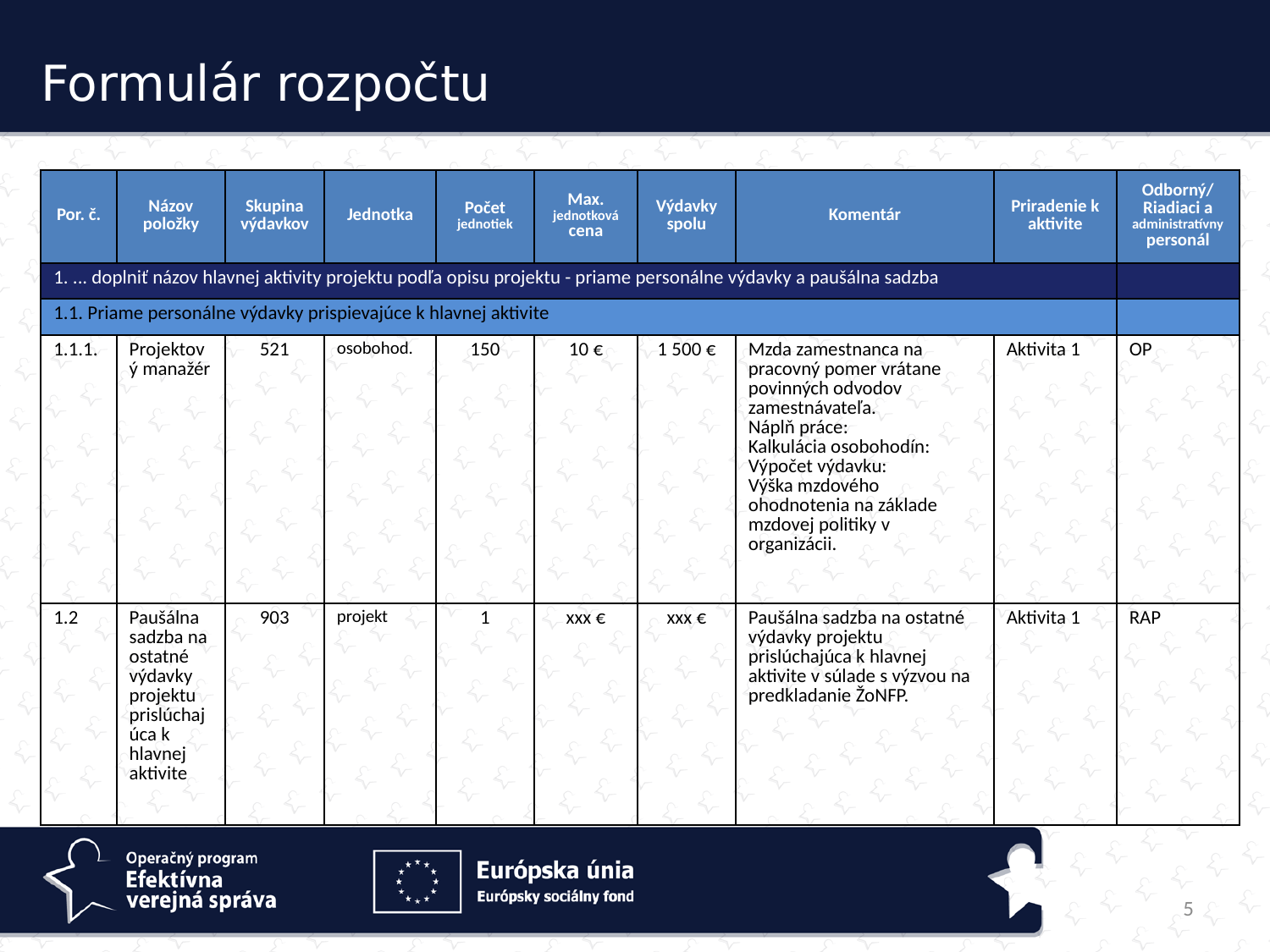

Formulár rozpočtu

| Por. č. | Názov položky | Skupina výdavkov | Jednotka | Počet jednotiek | Max. jednotková cena | Výdavky spolu | Komentár | Priradenie k aktivite | Odborný/ Riadiaci a administratívny personál |
| --- | --- | --- | --- | --- | --- | --- | --- | --- | --- |
| 1. ... doplniť názov hlavnej aktivity projektu podľa opisu projektu - priame personálne výdavky a paušálna sadzba |  |  |  |  |  |  |  |  |  |
| 1.1. Priame personálne výdavky prispievajúce k hlavnej aktivite |  |  |  |  |  |  |  |  |  |
| 1.1.1. | Projektový manažér | 521 | osobohod. | 150 | 10 € | 1 500 € | Mzda zamestnanca na pracovný pomer vrátane povinných odvodov zamestnávateľa. Náplň práce: Kalkulácia osobohodín: Výpočet výdavku: Výška mzdového ohodnotenia na základe mzdovej politiky v organizácii. | Aktivita 1 | OP |
| 1.2 | Paušálna sadzba na ostatné výdavky projektu prislúchajúca k hlavnej aktivite | 903 | projekt | 1 | xxx € | xxx € | Paušálna sadzba na ostatné výdavky projektu prislúchajúca k hlavnej aktivite v súlade s výzvou na predkladanie ŽoNFP. | Aktivita 1 | RAP |
5